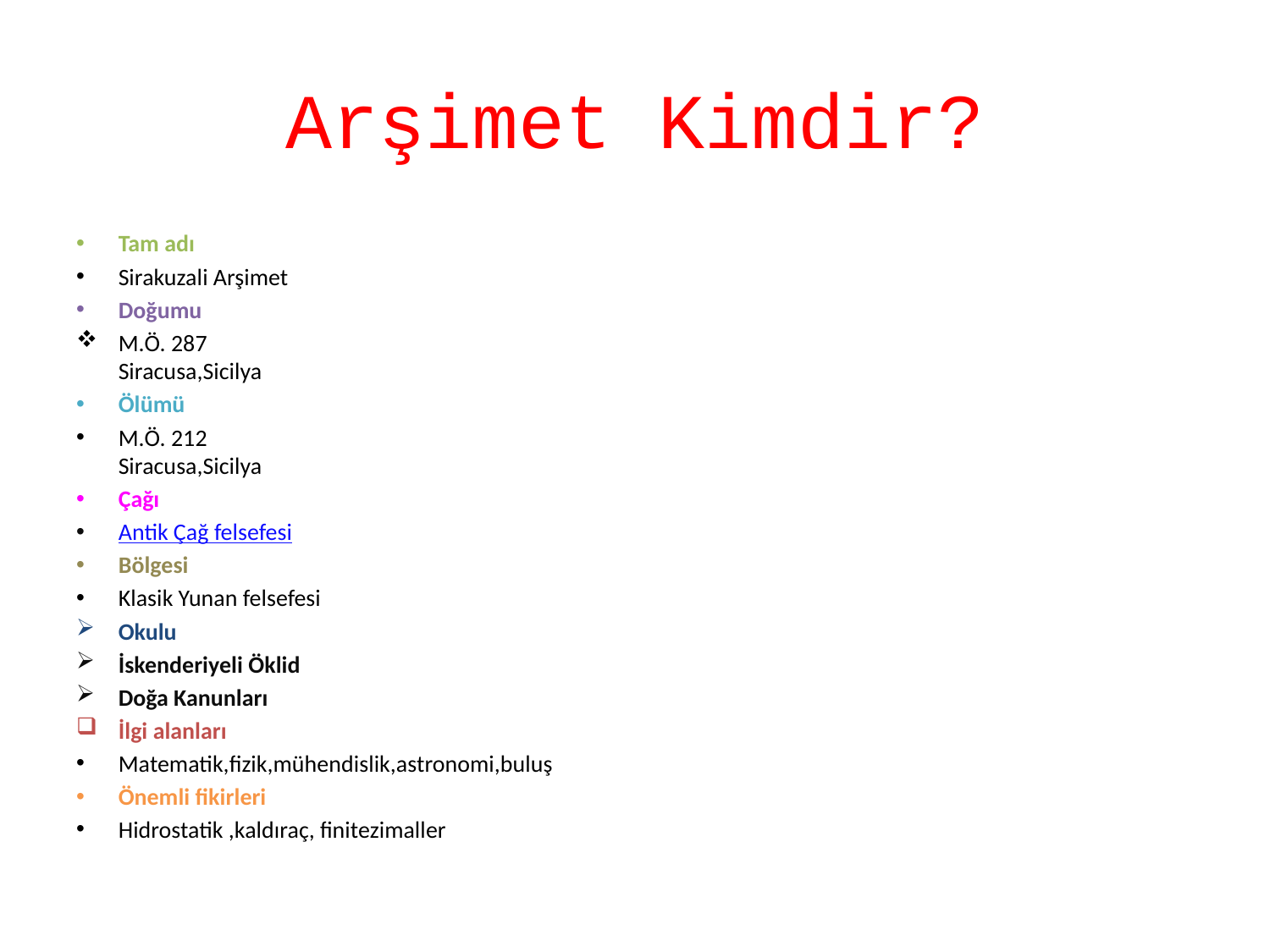

# Arşimet Kimdir?
Tam adı
Sirakuzali Arşimet
Doğumu
M.Ö. 287
Siracusa,Sicilya
Ölümü
M.Ö. 212
Siracusa,Sicilya
Çağı
Antik Çağ felsefesi
Bölgesi
Klasik Yunan felsefesi
Okulu
İskenderiyeli Öklid
Doğa Kanunları
İlgi alanları
Matematik,fizik,mühendislik,astronomi,buluş
Önemli fikirleri
Hidrostatik ,kaldıraç, finitezimaller